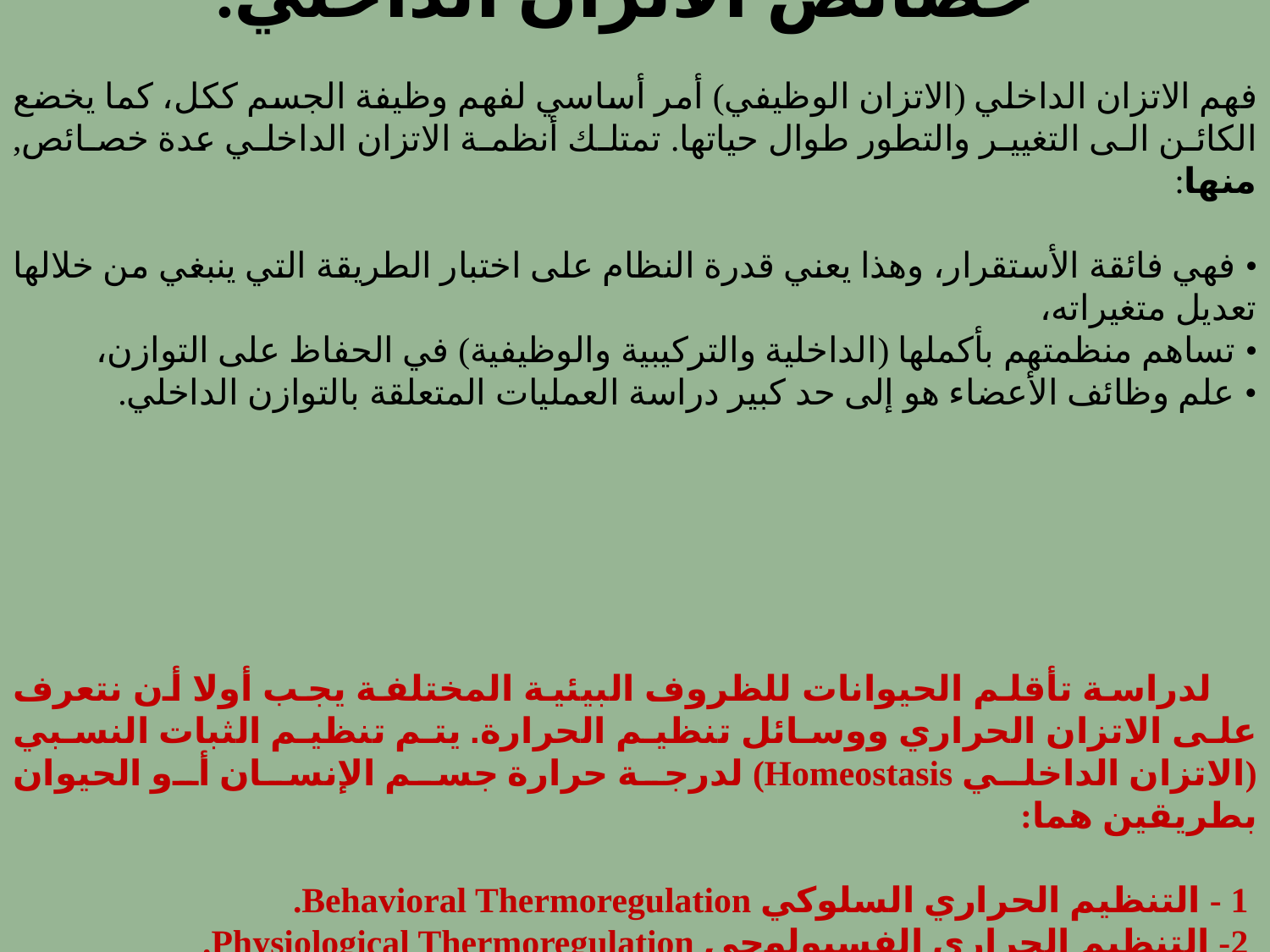

خصائص الاتزان الداخلي.

فهم الاتزان الداخلي (الاتزان الوظيفي) أمر أساسي لفهم وظيفة الجسم ككل، كما يخضع الكائن الى التغيير والتطور طوال حياتها. تمتلك أنظمة الاتزان الداخلي عدة خصائص, منها:

• فهي فائقة الأستقرار، وهذا يعني قدرة النظام على اختبار الطريقة التي ينبغي من خلالها تعديل متغيراته،
• تساهم منظمتهم بأكملها (الداخلية والتركيبية والوظيفية) في الحفاظ على التوازن،
• علم وظائف الأعضاء هو إلى حد كبير دراسة العمليات المتعلقة بالتوازن الداخلي.

     لدراسة تأقلم الحيوانات للظروف البيئية المختلفة يجب أولا أن نتعرف على الاتزان الحراري ووسائل تنظيم الحرارة. يتم تنظيم الثبات النسبي (الاتزان الداخلي Homeostasis) لدرجة حرارة جسم الإنسان أو الحيوان بطريقين هما:

 1 - التنظيم الحراري السلوكي Behavioral Thermoregulation.
 2- التنظيم الحراري الفسيولوجي Physiological Thermoregulation.